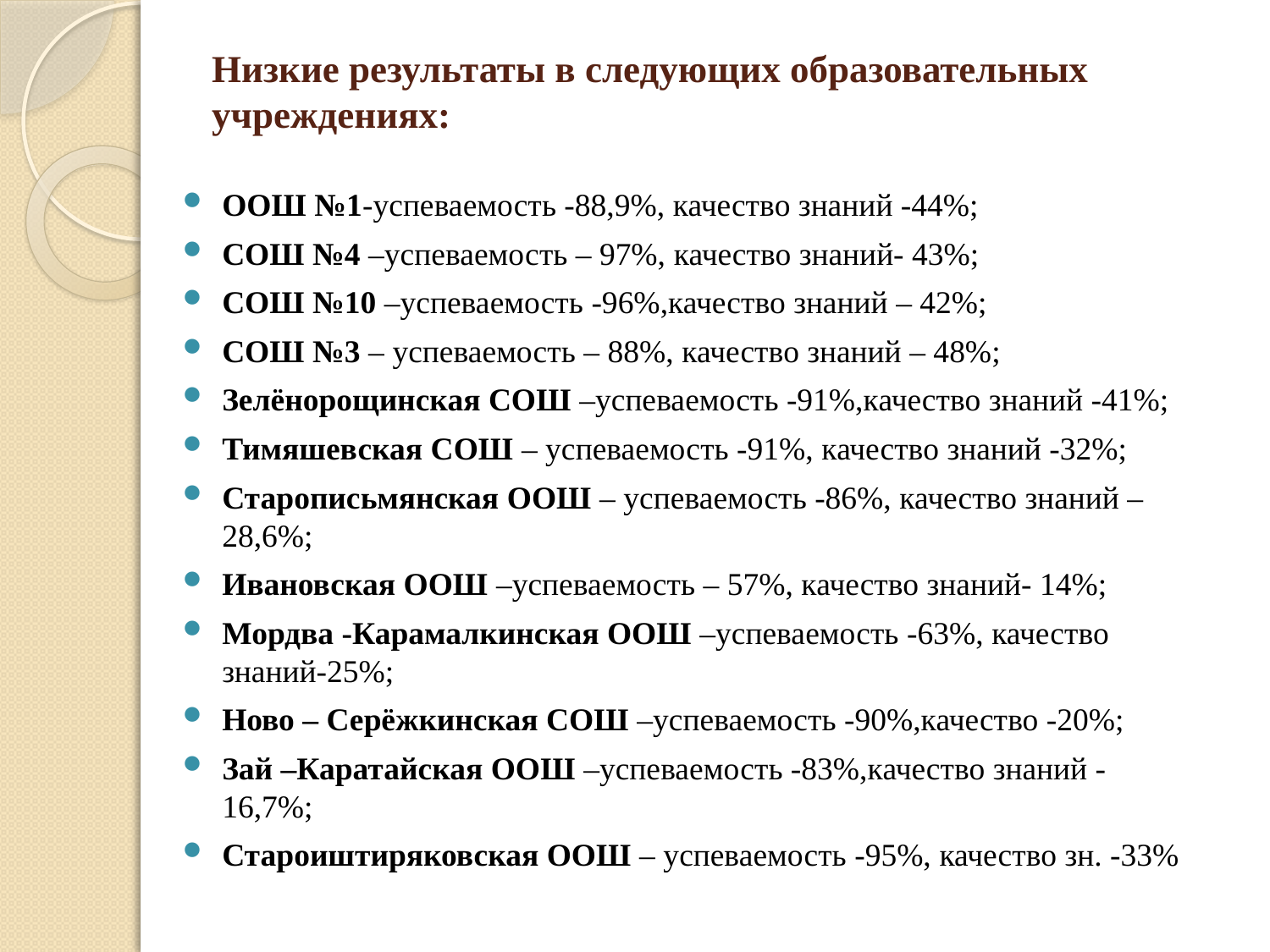

# Низкие результаты в следующих образовательных учреждениях:
ООШ №1-успеваемость -88,9%, качество знаний -44%;
СОШ №4 –успеваемость – 97%, качество знаний- 43%;
СОШ №10 –успеваемость -96%,качество знаний – 42%;
СОШ №3 – успеваемость – 88%, качество знаний – 48%;
Зелёнорощинская СОШ –успеваемость -91%,качество знаний -41%;
Тимяшевская СОШ – успеваемость -91%, качество знаний -32%;
Старописьмянская ООШ – успеваемость -86%, качество знаний – 28,6%;
Ивановская ООШ –успеваемость – 57%, качество знаний- 14%;
Мордва -Карамалкинская ООШ –успеваемость -63%, качество знаний-25%;
Ново – Серёжкинская СОШ –успеваемость -90%,качество -20%;
Зай –Каратайская ООШ –успеваемость -83%,качество знаний -16,7%;
Староиштиряковская ООШ – успеваемость -95%, качество зн. -33%